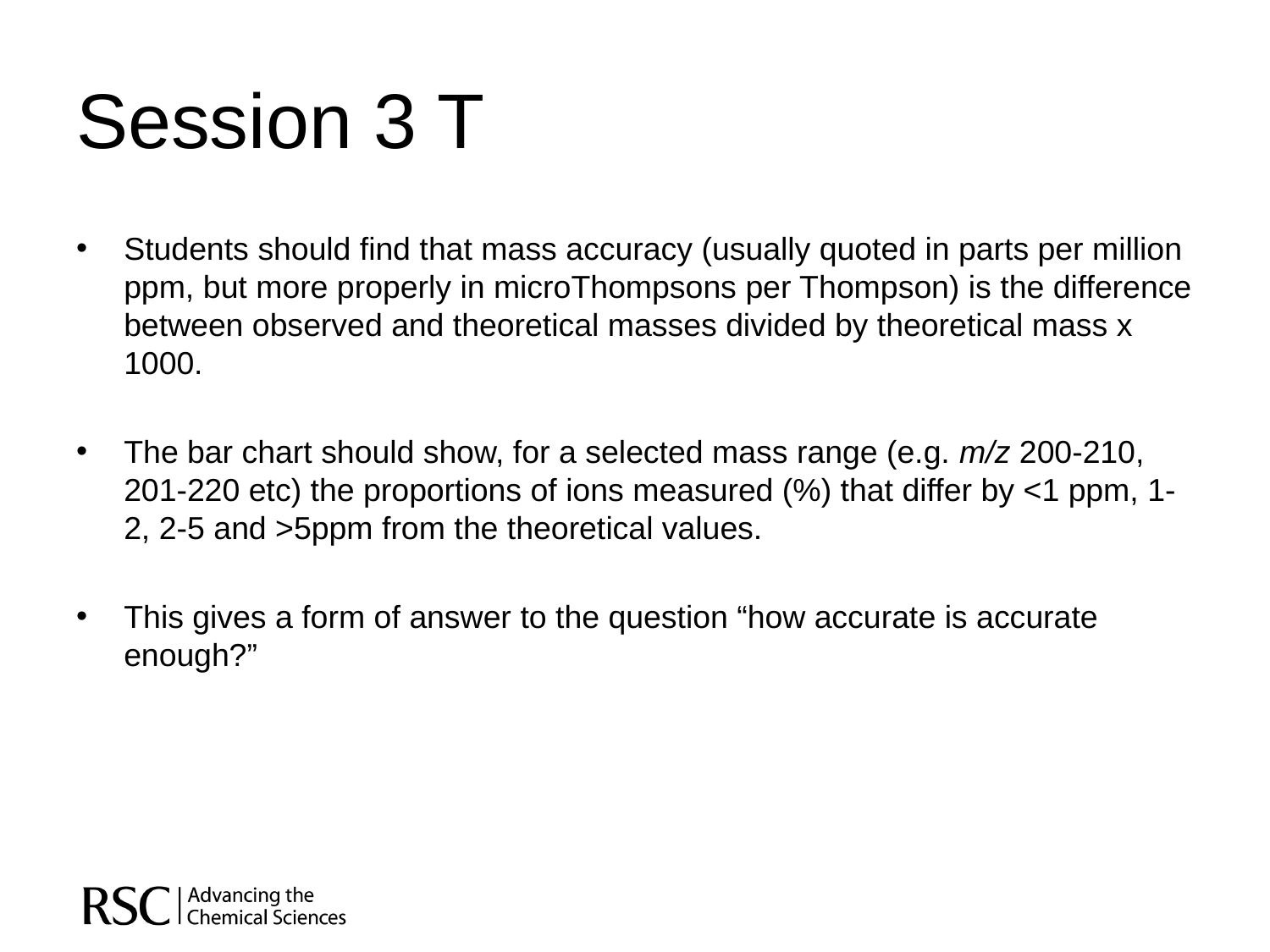

# Session 3 T
Students should find that mass accuracy (usually quoted in parts per million ppm, but more properly in microThompsons per Thompson) is the difference between observed and theoretical masses divided by theoretical mass x 1000.

The bar chart should show, for a selected mass range (e.g. m/z 200-210, 201-220 etc) the proportions of ions measured (%) that differ by <1 ppm, 1-2, 2-5 and >5ppm from the theoretical values.

This gives a form of answer to the question “how accurate is accurate enough?”